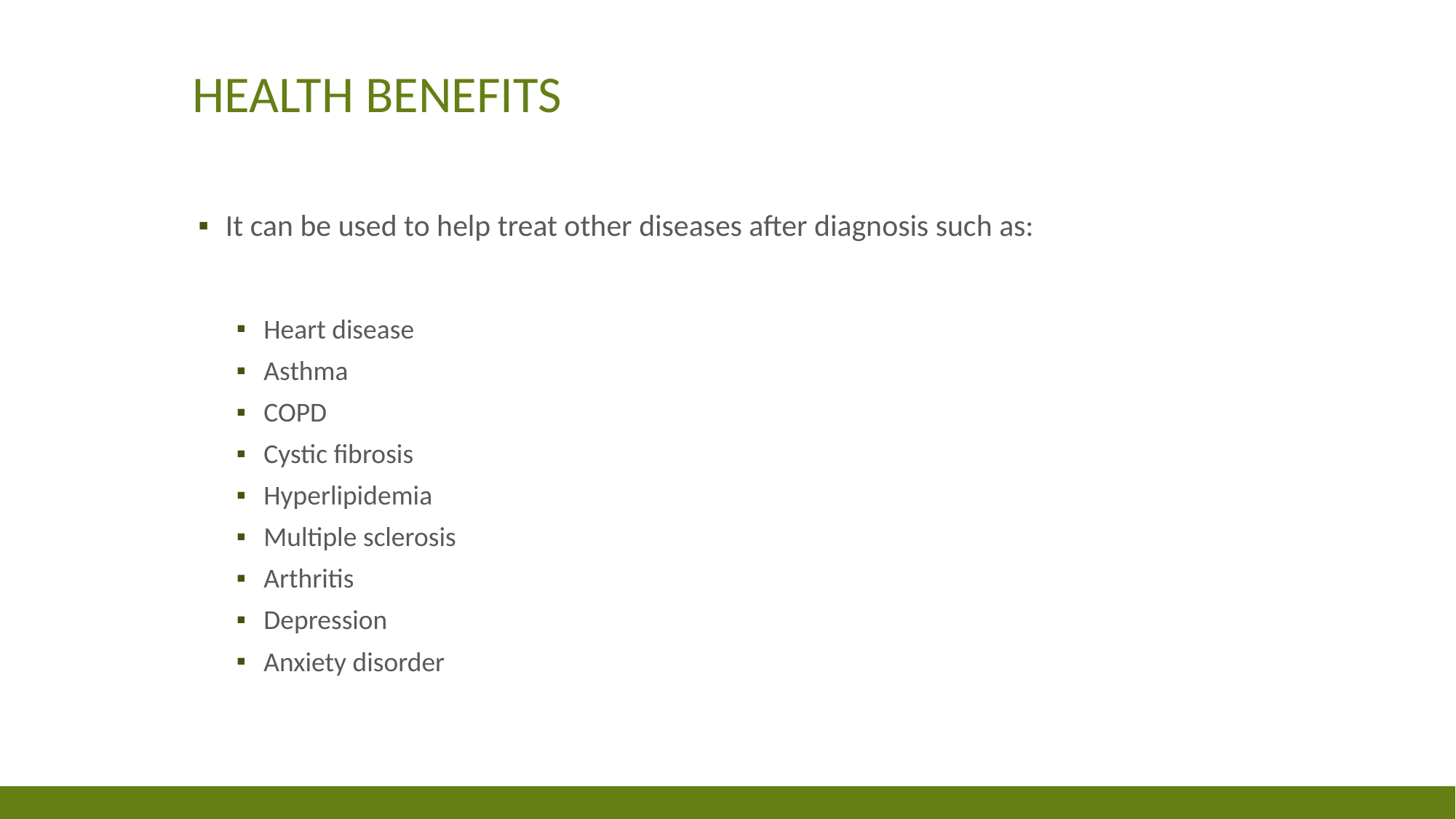

# Health Benefits
It can be used to help treat other diseases after diagnosis such as:

Heart disease
Asthma
COPD
Cystic fibrosis
Hyperlipidemia
Multiple sclerosis
Arthritis
Depression
Anxiety disorder